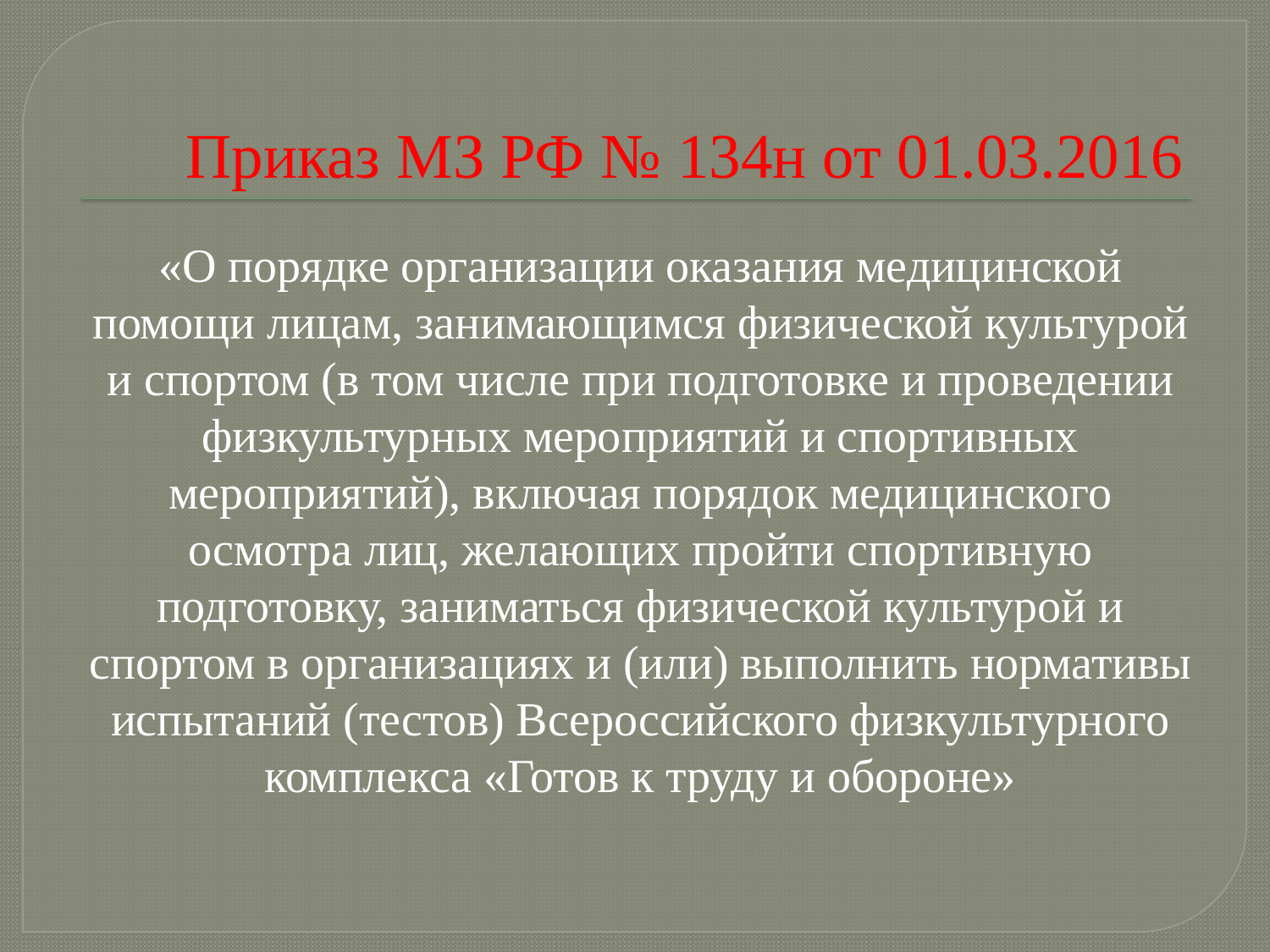

# Приказ МЗ РФ № 134н от 01.03.2016
«О порядке организации оказания медицинской помощи лицам, занимающимся физической культурой и спортом (в том числе при подготовке и проведении физкультурных мероприятий и спортивных мероприятий), включая порядок медицинского осмотра лиц, желающих пройти спортивную подготовку, заниматься физической культурой и спортом в организациях и (или) выполнить нормативы испытаний (тестов) Всероссийского физкультурного комплекса «Готов к труду и обороне»